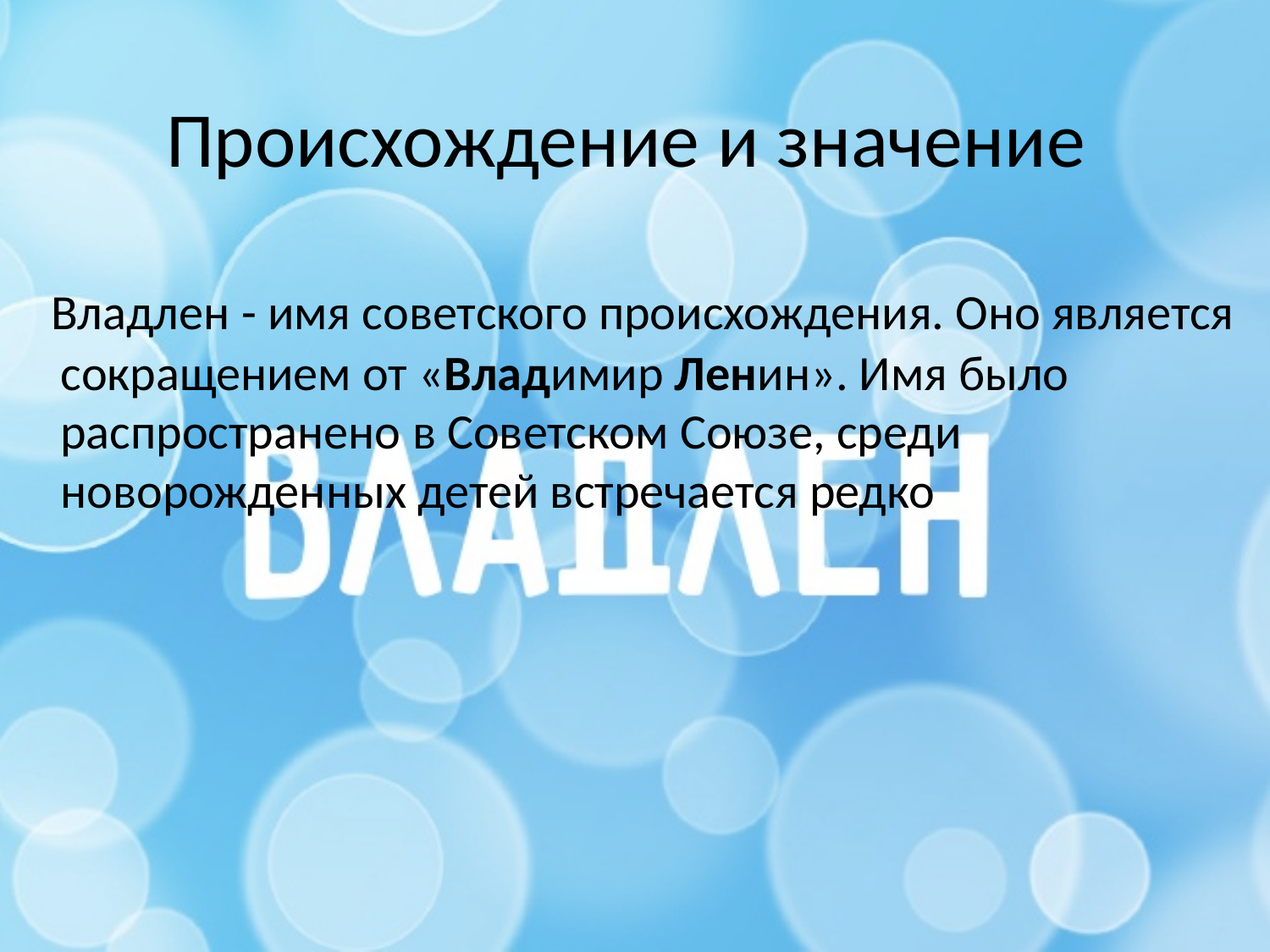

Происхождение и значение

   Владлен - имя советского происхождения. Оно является сокращением от «Владимир Ленин». Имя было распространено в Советском Союзе, среди новорожденных детей встречается редко